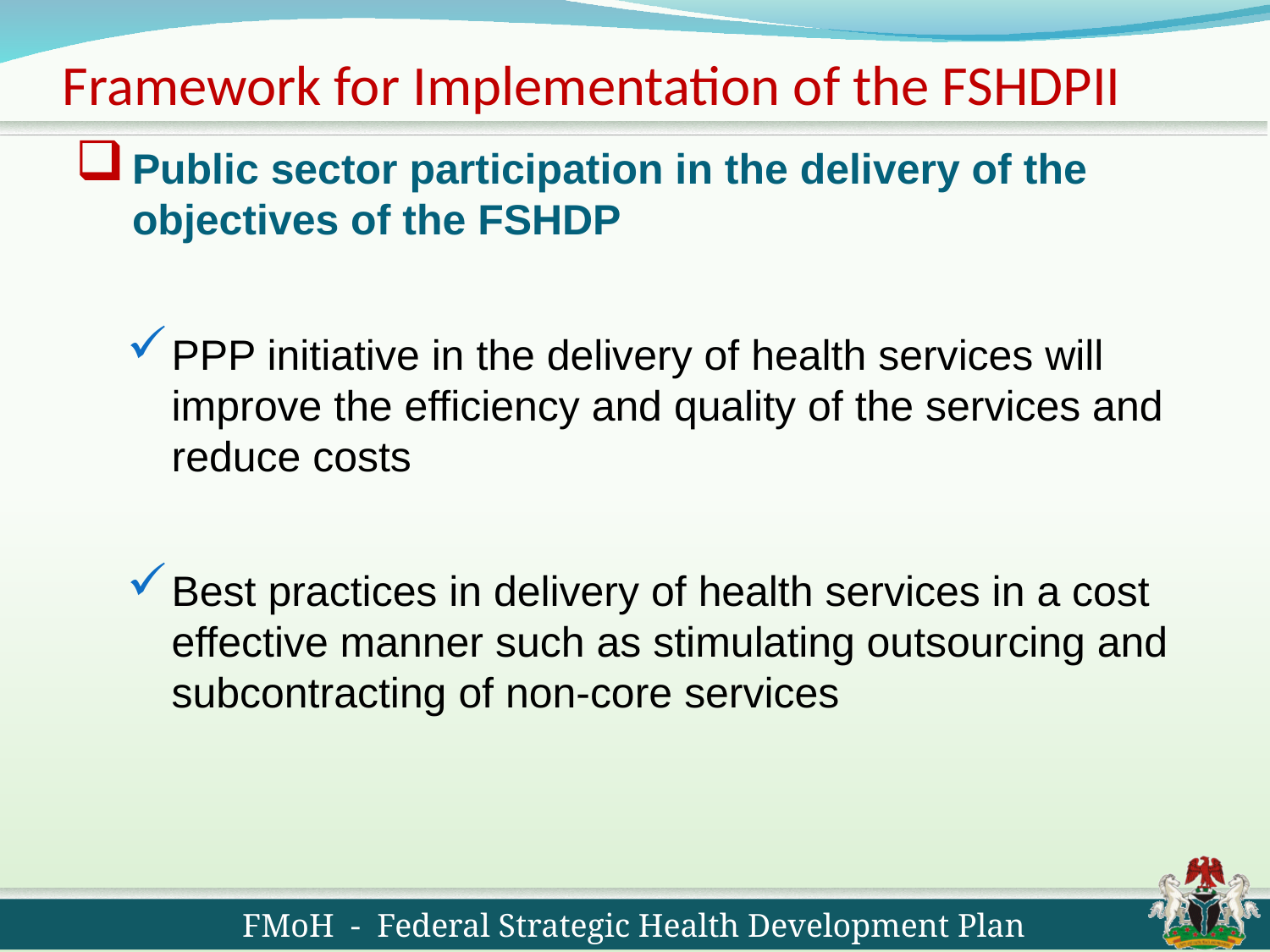

# Framework for Implementation of the FSHDPII
Public sector participation in the delivery of the objectives of the FSHDP

PPP initiative in the delivery of health services will improve the efficiency and quality of the services and reduce costs

Best practices in delivery of health services in a cost effective manner such as stimulating outsourcing and subcontracting of non-core services